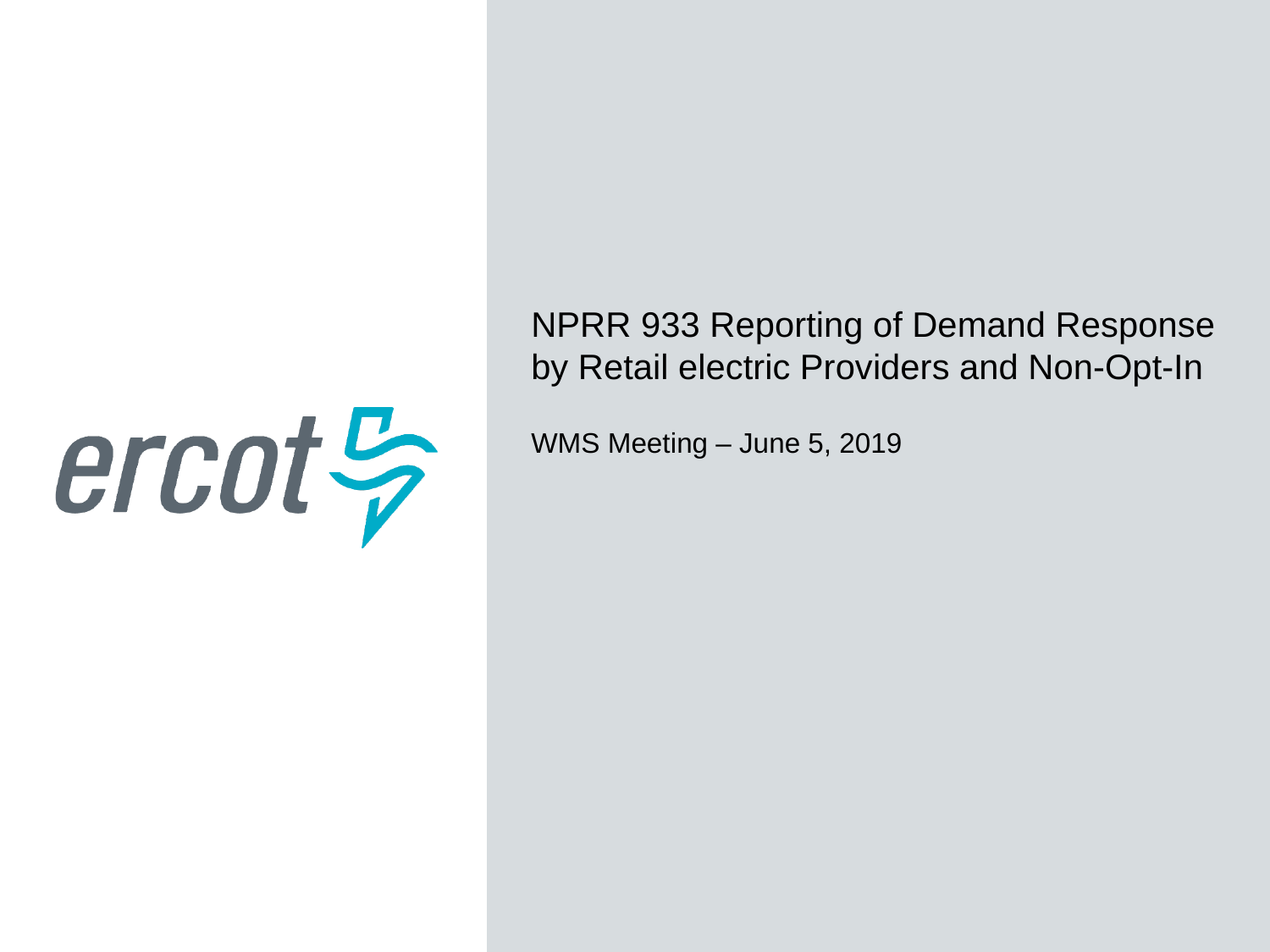

NPRR 933 Reporting of Demand Response by Retail electric Providers and Non-Opt-In

WMS Meeting – June 5, 2019